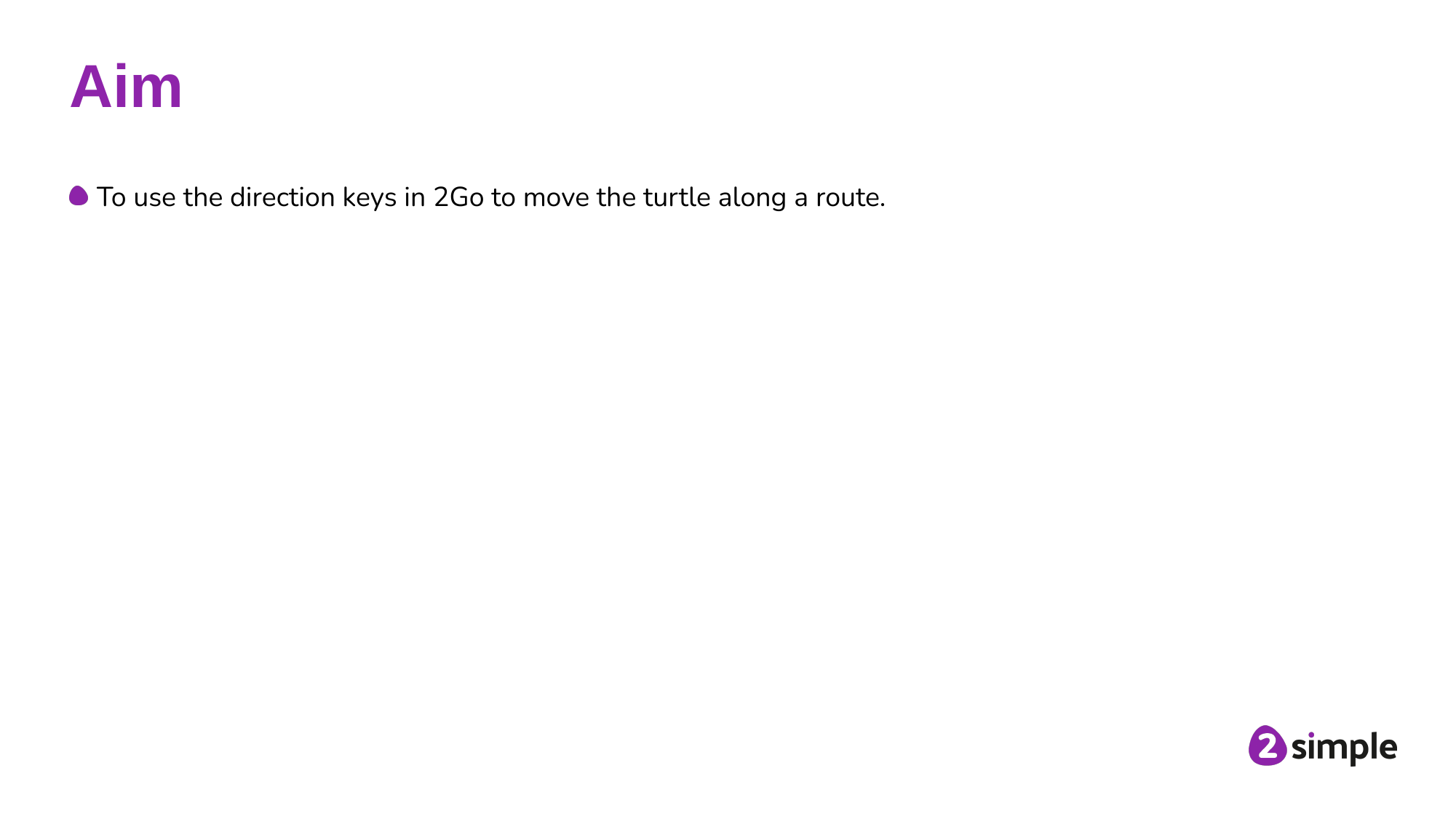

# Aim
To use the direction keys in 2Go to move the turtle along a route.